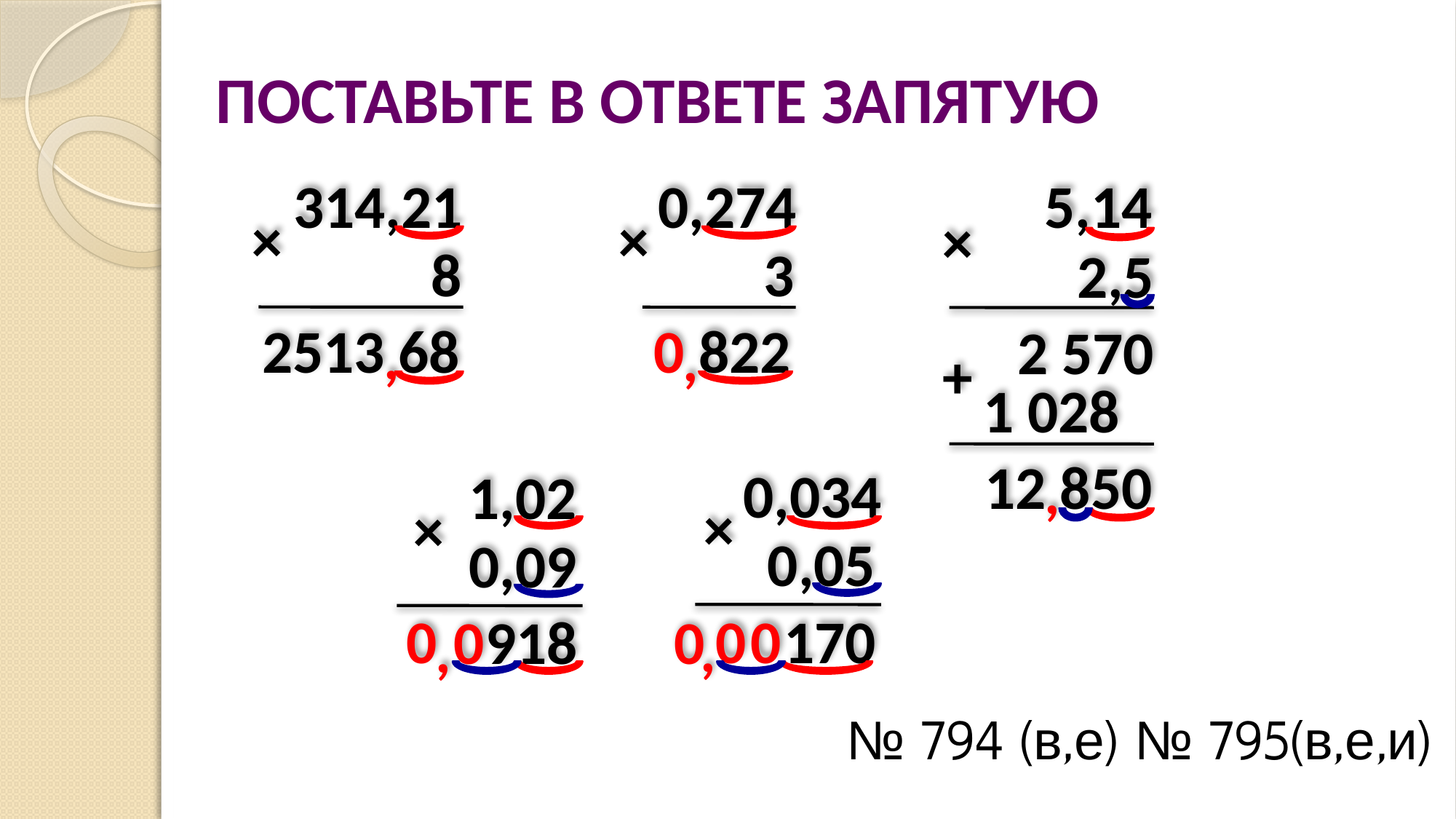

# Поставьте в ответе запятую
314,21
0,274
5,14
×
×
×

8
3
2,5

0
822
2513 68
2 570
,
,
+

1 028
12 850
,
0,034
1,02
×
×

0,05
0,09

0
0
170
0
0
918
0
,
,

№ 794 (в,е) № 795(в,е,и)